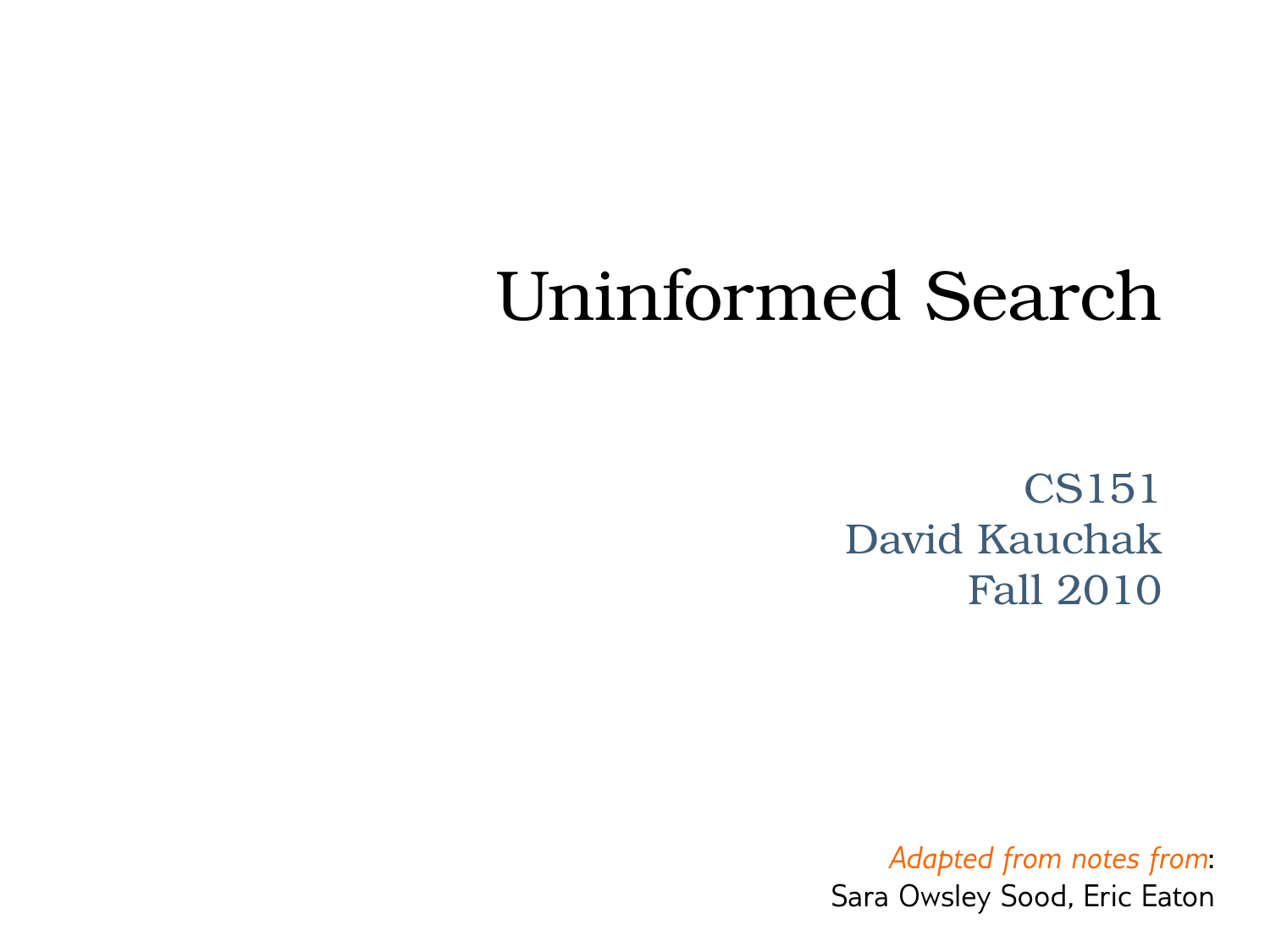

# Uninformed Search
CS151
David Kauchak
Fall 2010
Adapted from notes from:
Sara Owsley Sood, Eric Eaton